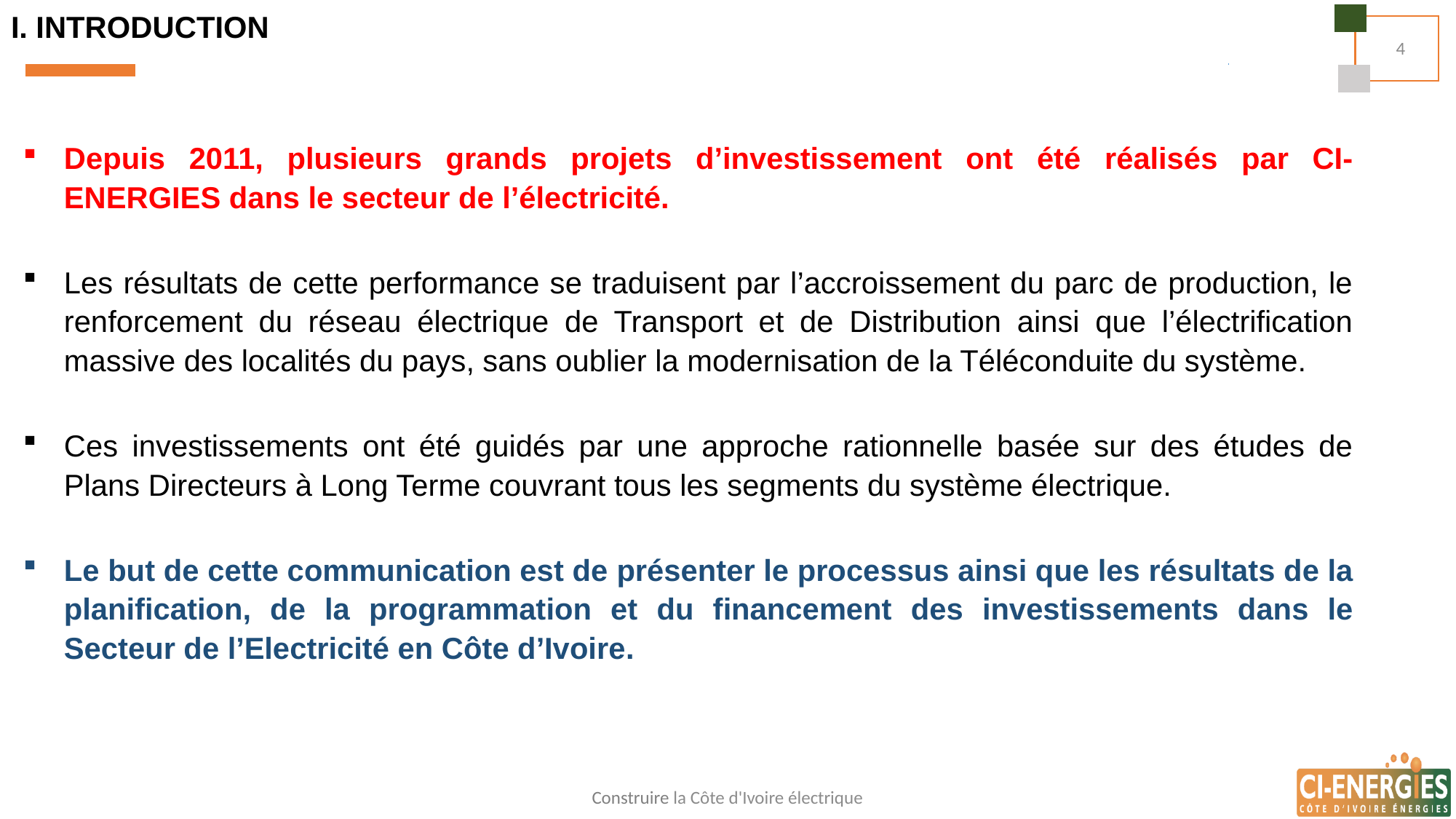

I. INTRODUCTION
4
Depuis 2011, plusieurs grands projets d’investissement ont été réalisés par CI-ENERGIES dans le secteur de l’électricité.

Les résultats de cette performance se traduisent par l’accroissement du parc de production, le renforcement du réseau électrique de Transport et de Distribution ainsi que l’électrification massive des localités du pays, sans oublier la modernisation de la Téléconduite du système.

Ces investissements ont été guidés par une approche rationnelle basée sur des études de Plans Directeurs à Long Terme couvrant tous les segments du système électrique.

Le but de cette communication est de présenter le processus ainsi que les résultats de la planification, de la programmation et du financement des investissements dans le Secteur de l’Electricité en Côte d’Ivoire.
Construire la Côte d'Ivoire électrique